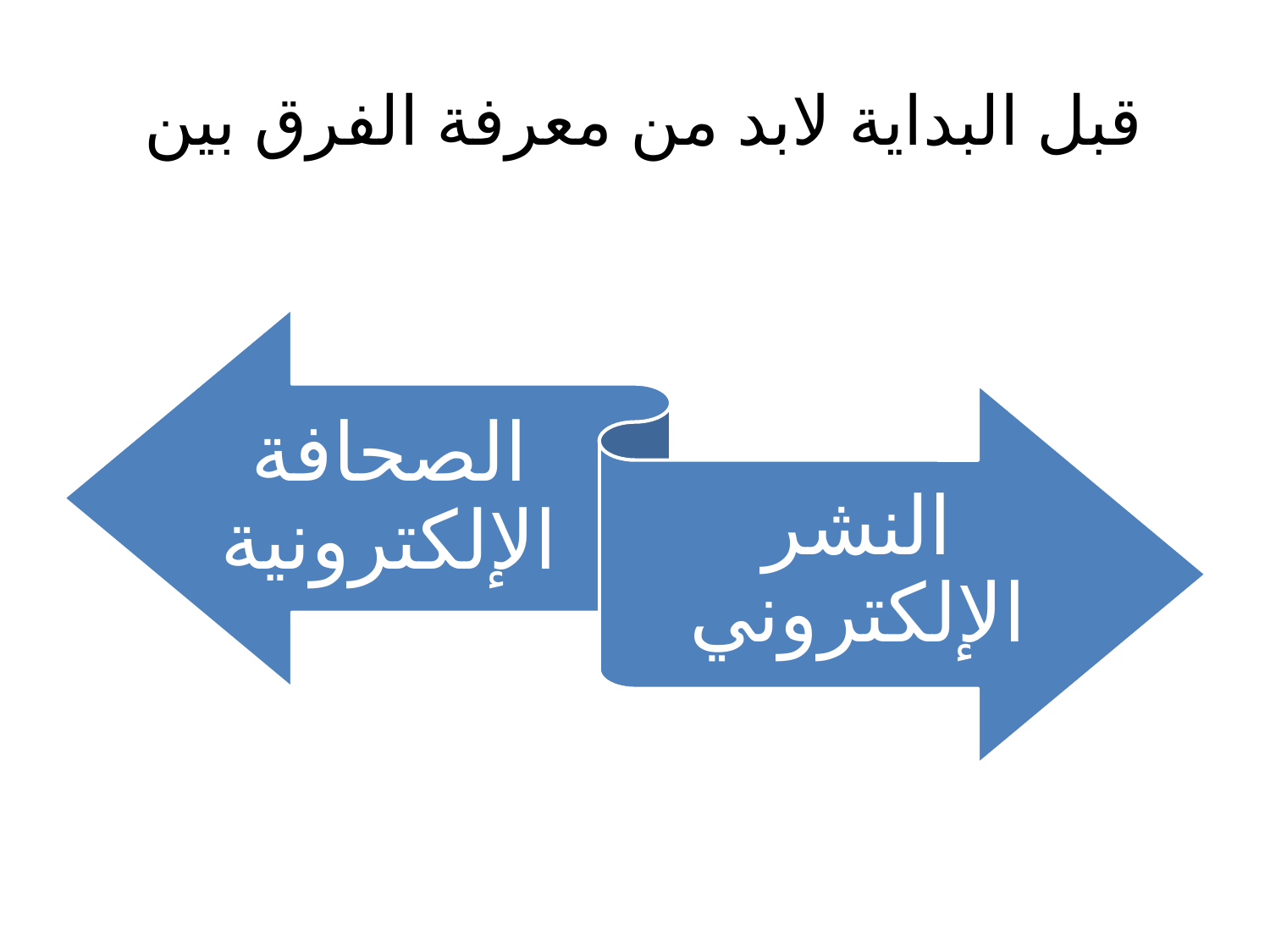

# قبل البداية لابد من معرفة الفرق بين
الصحافة الإلكترونية
النشر الإلكتروني